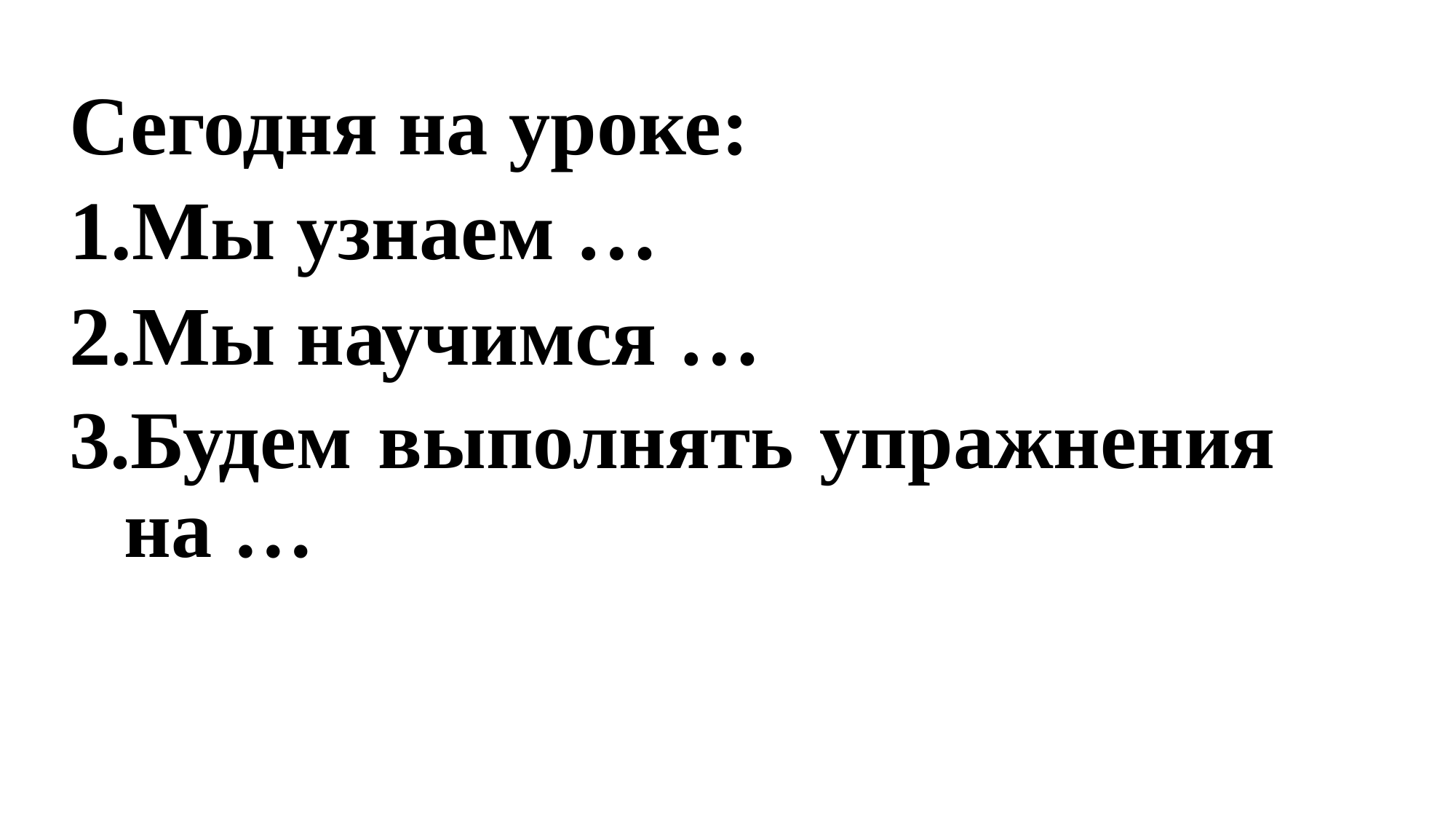

Сегодня на уроке:
Мы узнаем …
Мы научимся …
Будем выполнять упражнения на …